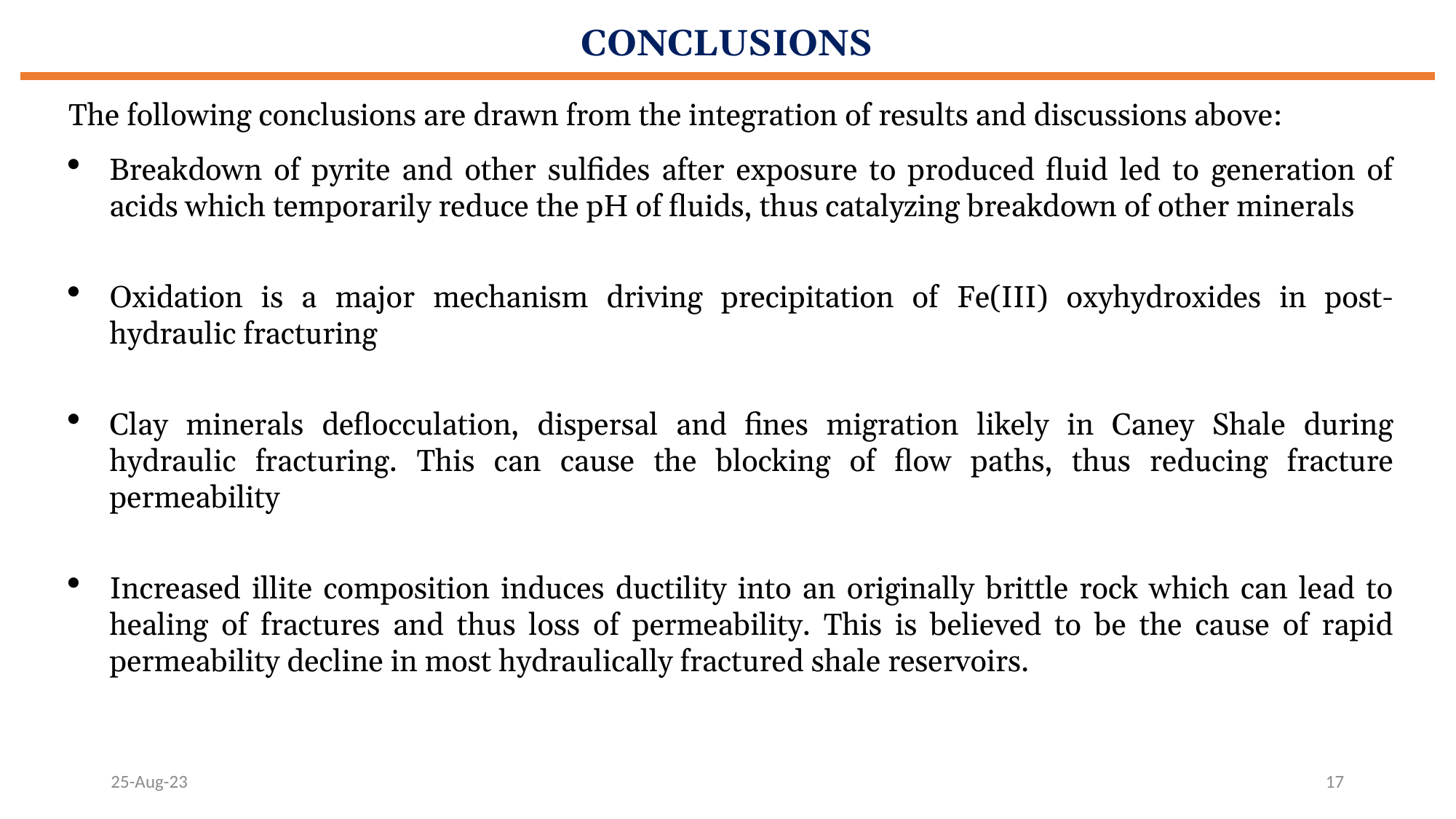

# CONCLUSIONS
The following conclusions are drawn from the integration of results and discussions above:
Breakdown of pyrite and other sulfides after exposure to produced fluid led to generation of acids which temporarily reduce the pH of fluids, thus catalyzing breakdown of other minerals

Oxidation is a major mechanism driving precipitation of Fe(III) oxyhydroxides in post-hydraulic fracturing

Clay minerals deflocculation, dispersal and fines migration likely in Caney Shale during hydraulic fracturing. This can cause the blocking of flow paths, thus reducing fracture permeability

Increased illite composition induces ductility into an originally brittle rock which can lead to healing of fractures and thus loss of permeability. This is believed to be the cause of rapid permeability decline in most hydraulically fractured shale reservoirs.
25-Aug-23
17